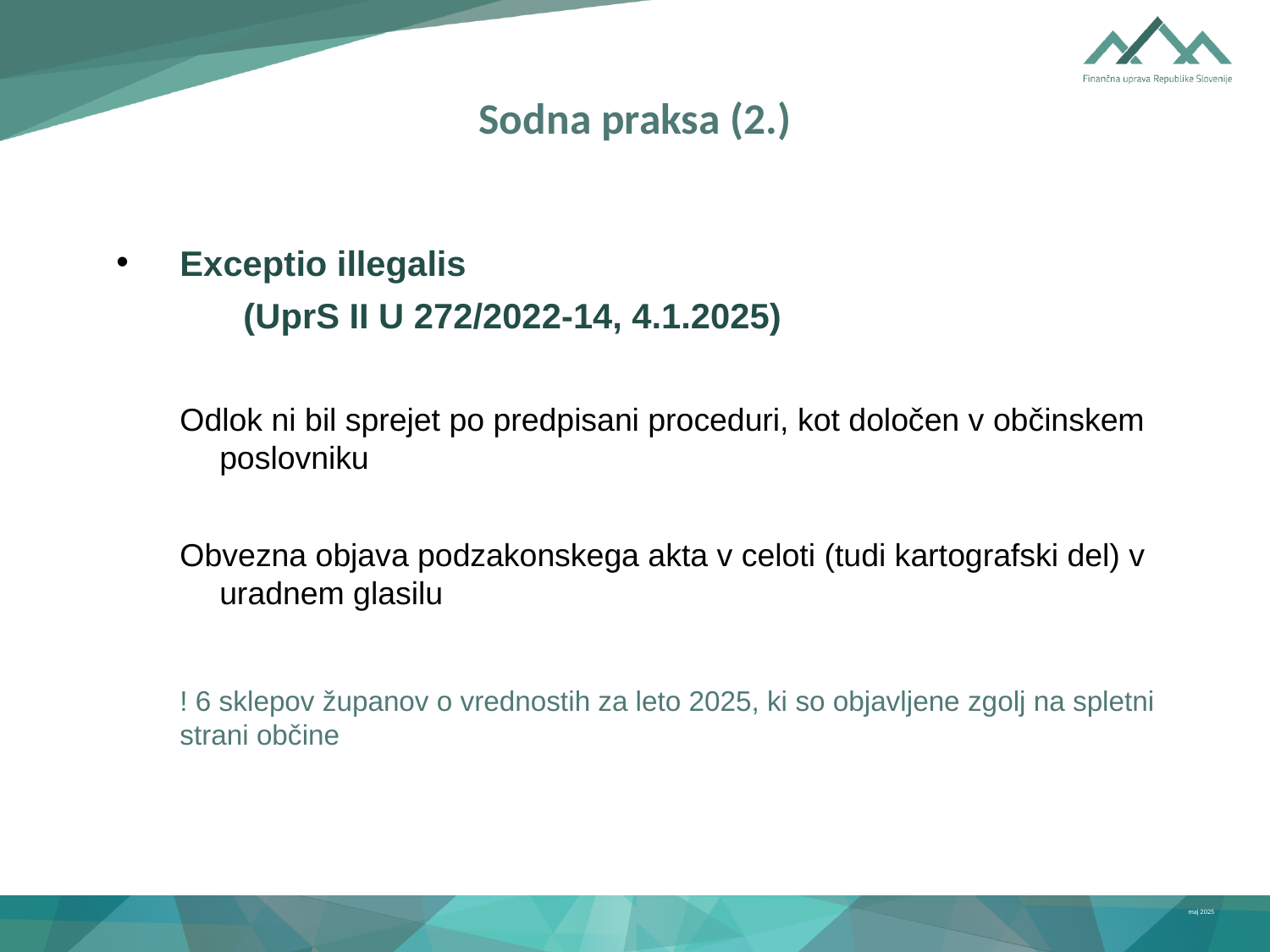

# Sodna praksa (2.)
Exceptio illegalis
	(UprS II U 272/2022-14, 4.1.2025)

Odlok ni bil sprejet po predpisani proceduri, kot določen v občinskem poslovniku

Obvezna objava podzakonskega akta v celoti (tudi kartografski del) v uradnem glasilu

! 6 sklepov županov o vrednostih za leto 2025, ki so objavljene zgolj na spletni strani občine

maj 2025